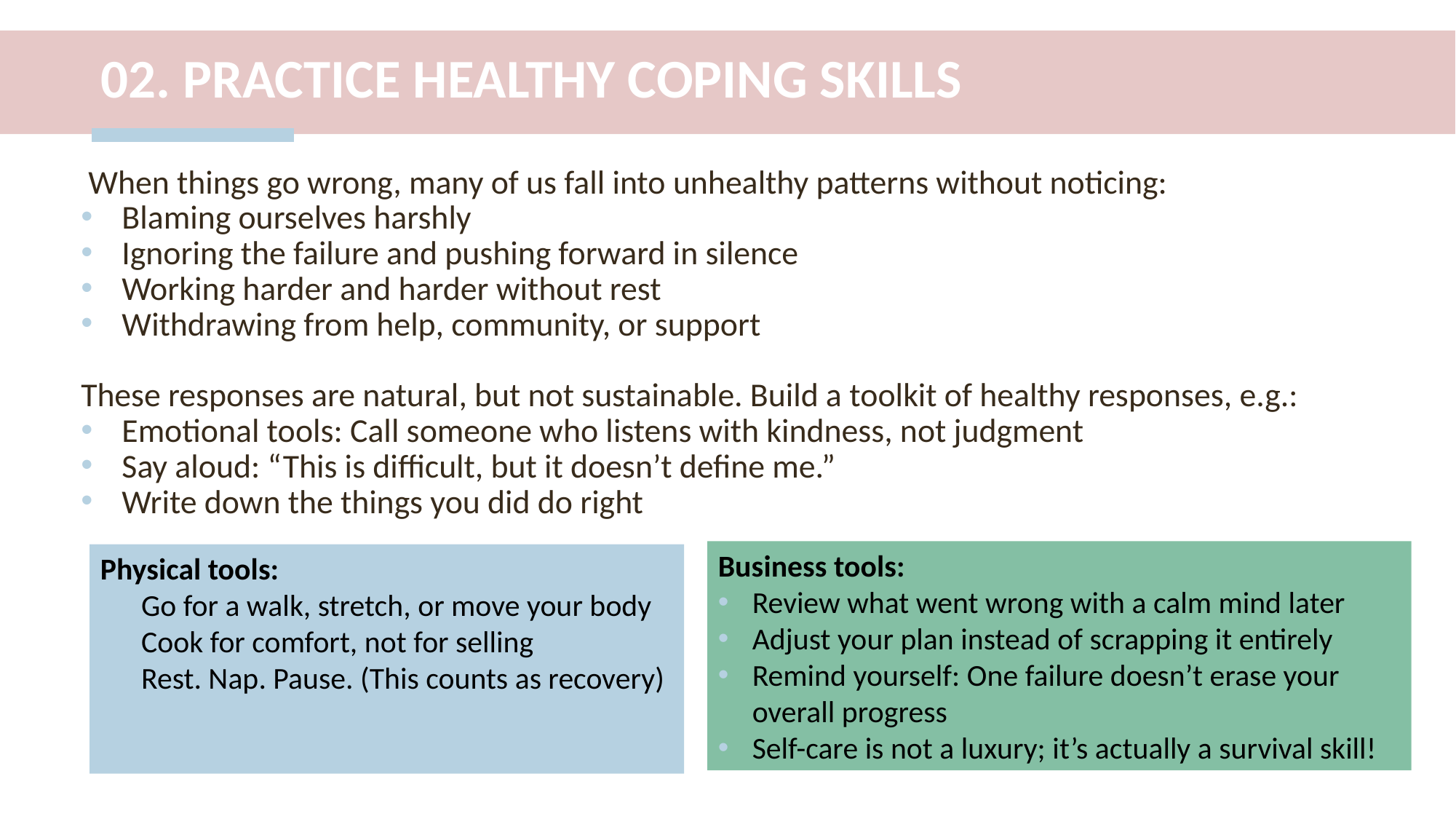

02. PRACTICE HEALTHY COPING SKILLS
 When things go wrong, many of us fall into unhealthy patterns without noticing:
Blaming ourselves harshly
Ignoring the failure and pushing forward in silence
Working harder and harder without rest
Withdrawing from help, community, or support

These responses are natural, but not sustainable. Build a toolkit of healthy responses, e.g.:
Emotional tools: Call someone who listens with kindness, not judgment
Say aloud: “This is difficult, but it doesn’t define me.”
Write down the things you did do right

Business tools:
Review what went wrong with a calm mind later
Adjust your plan instead of scrapping it entirely
Remind yourself: One failure doesn’t erase your overall progress
Self-care is not a luxury; it’s actually a survival skill!
Physical tools:
Go for a walk, stretch, or move your body
Cook for comfort, not for selling
Rest. Nap. Pause. (This counts as recovery)